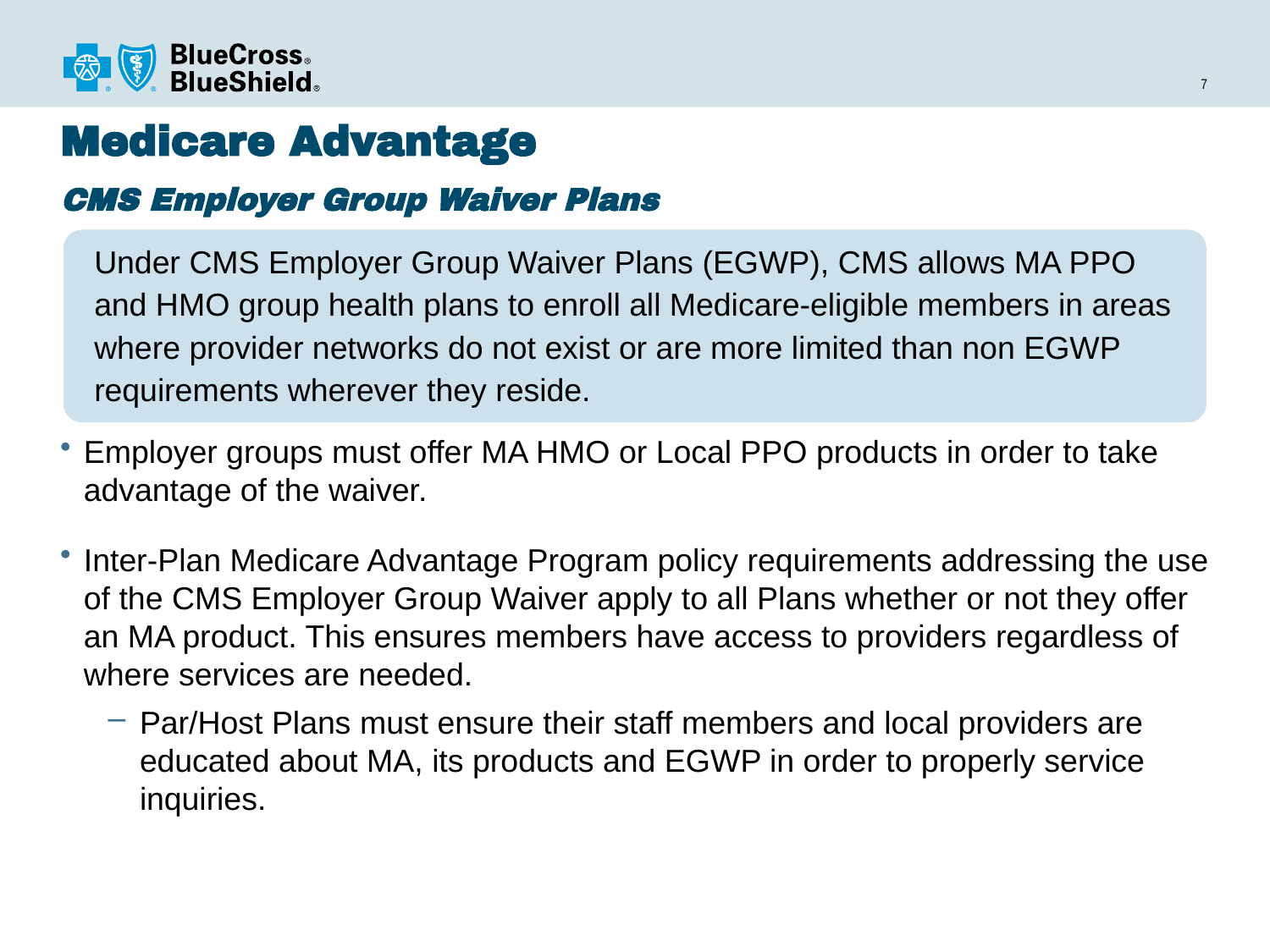

# Medicare Advantage CMS Employer Group Waiver Plans
Under CMS Employer Group Waiver Plans (EGWP), CMS allows MA PPO and HMO group health plans to enroll all Medicare-eligible members in areas where provider networks do not exist or are more limited than non EGWP requirements wherever they reside.
Employer groups must offer MA HMO or Local PPO products in order to take advantage of the waiver.
Inter-Plan Medicare Advantage Program policy requirements addressing the use of the CMS Employer Group Waiver apply to all Plans whether or not they offer an MA product. This ensures members have access to providers regardless of where services are needed.
Par/Host Plans must ensure their staff members and local providers are educated about MA, its products and EGWP in order to properly service inquiries.